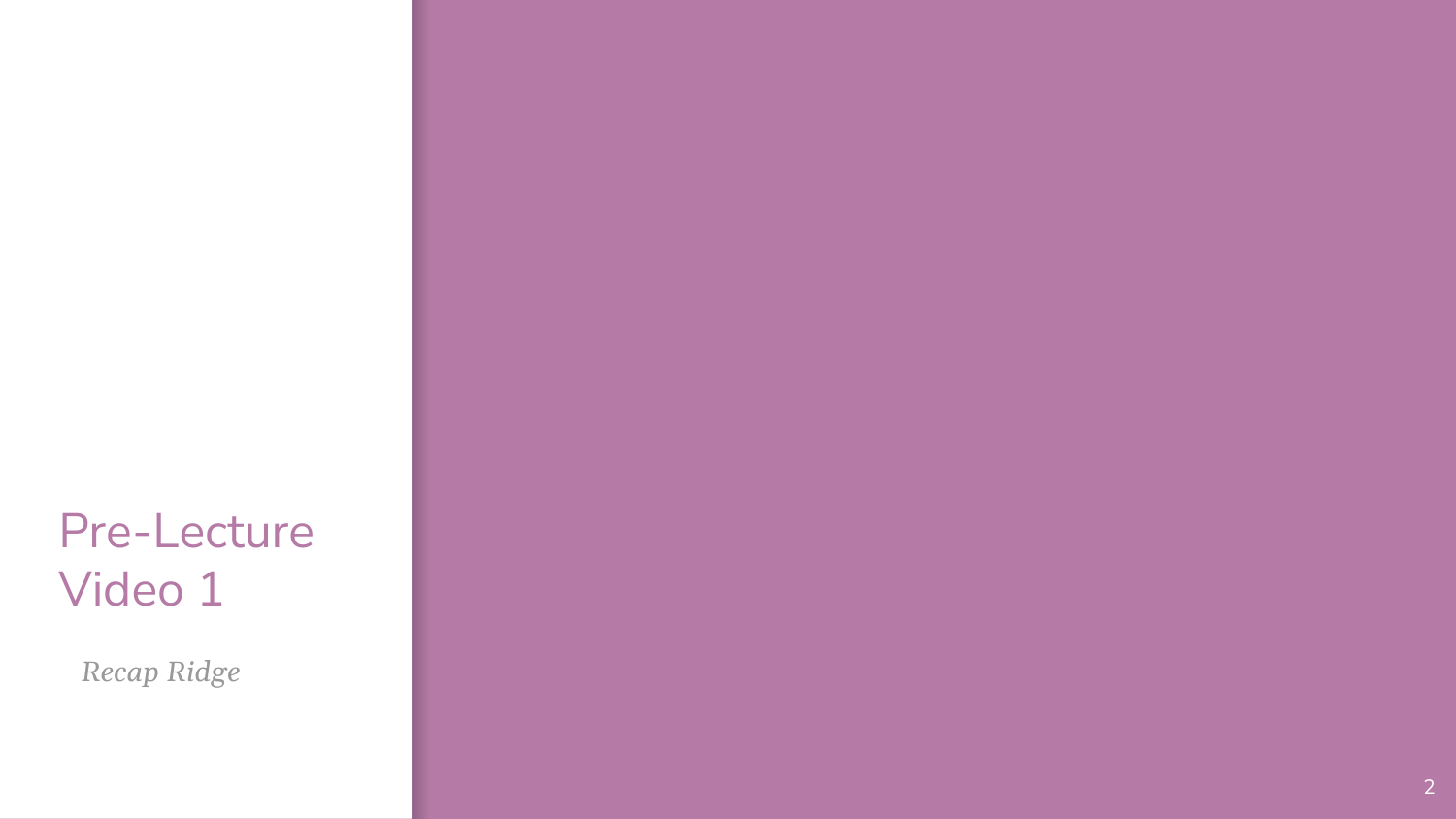

# Pre-Lecture Video 1
Recap Ridge
2